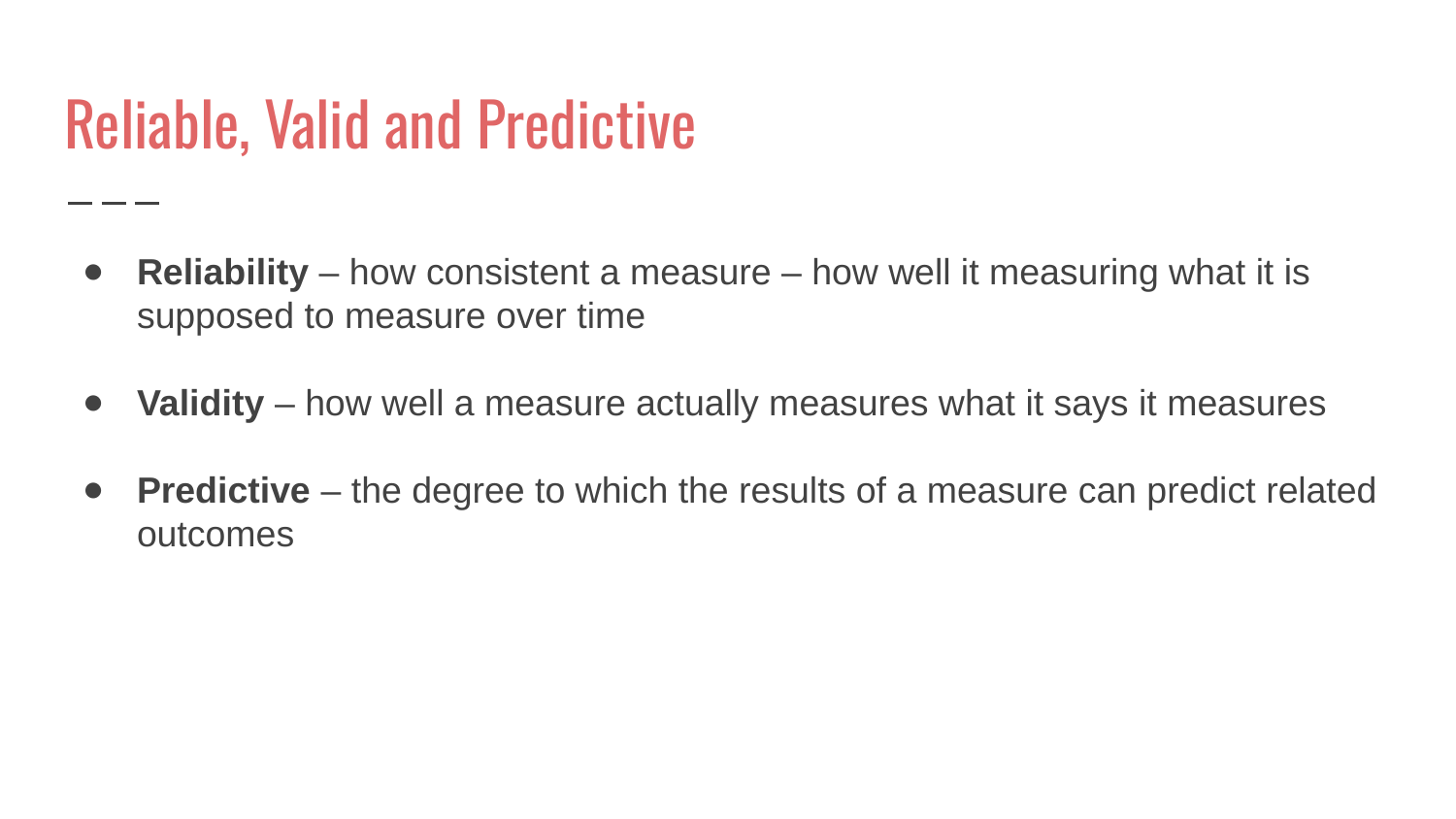

# Reliable, Valid and Predictive
Reliability – how consistent a measure – how well it measuring what it is supposed to measure over time

Validity – how well a measure actually measures what it says it measures

Predictive – the degree to which the results of a measure can predict related outcomes